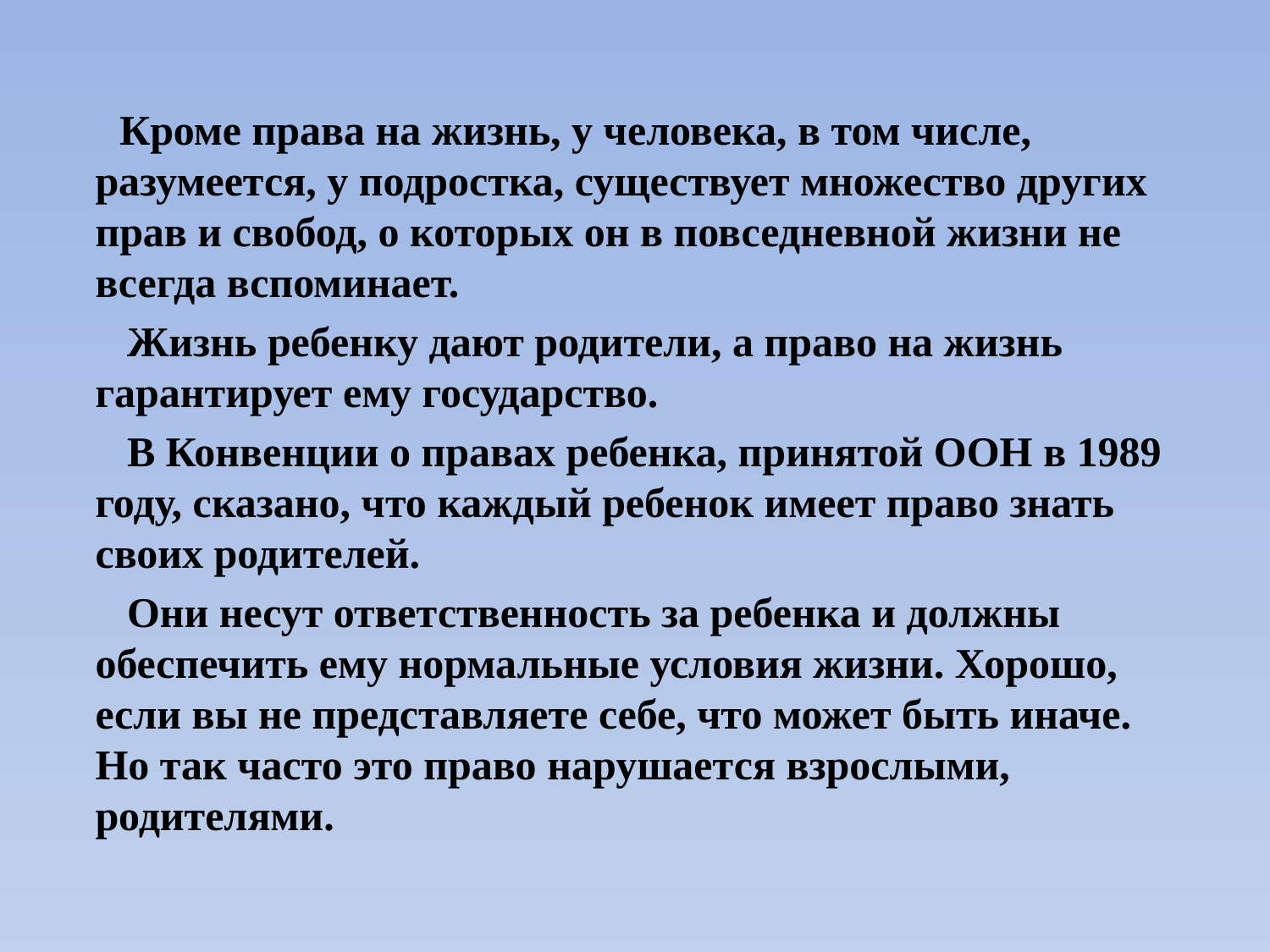

Кроме права на жизнь, у человека, в том числе, разумеется, у подростка, существует множество других прав и свобод, о которых он в повседневной жизни не всегда вспоминает.
   Жизнь ребенку дают родители, а право на жизнь гарантирует ему государство.
   В Конвенции о правах ребенка, принятой ООН в 1989 году, сказано, что каждый ребенок имеет право знать своих родителей.
   Они несут ответственность за ребенка и должны обеспечить ему нормальные условия жизни. Хорошо, если вы не представляете себе, что может быть иначе. Но так часто это право нарушается взрослыми, родителями.